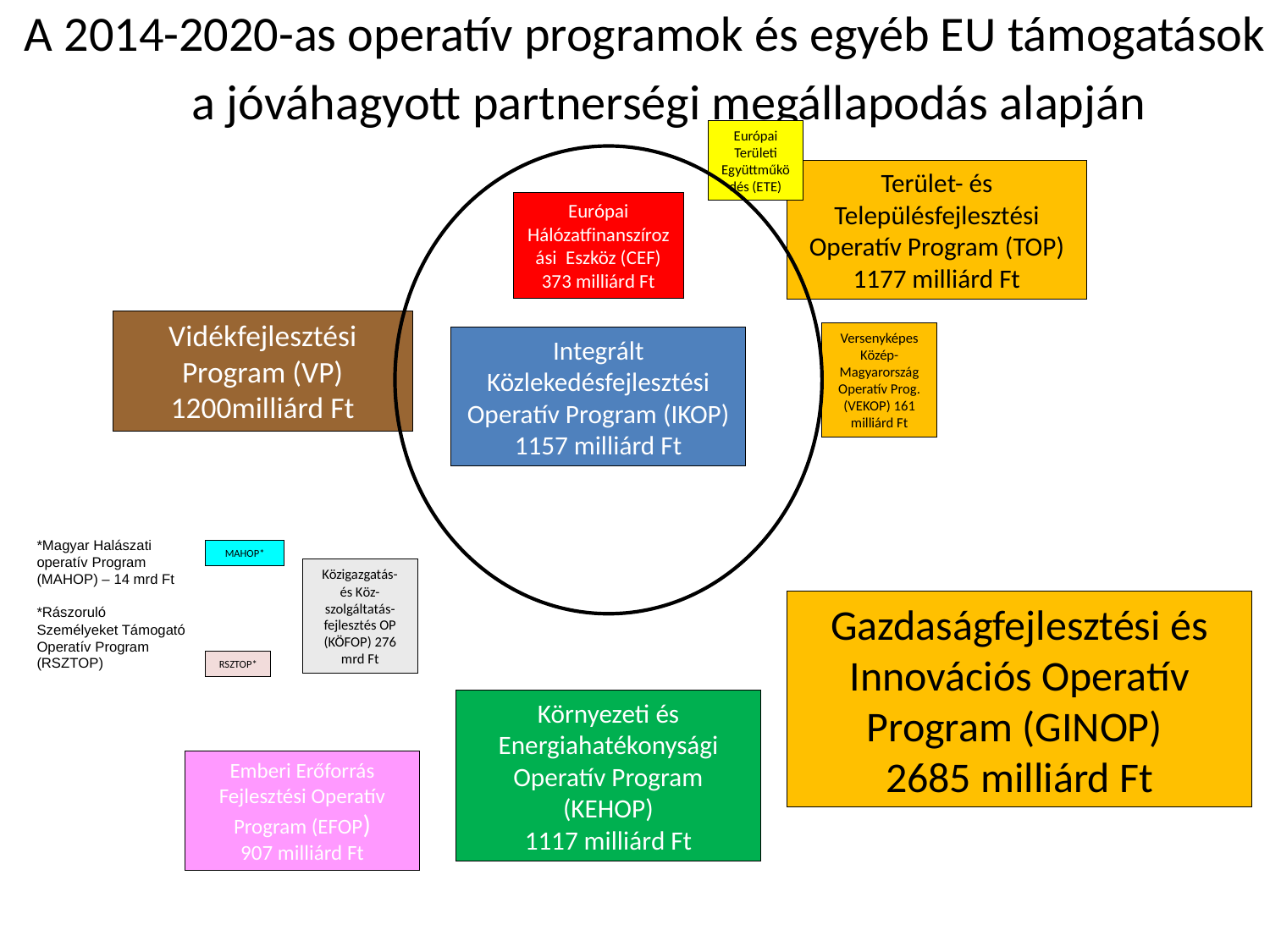

A 2014-2020-as operatív programok és egyéb EU támogatások a jóváhagyott partnerségi megállapodás alapján
Európai Területi Együttműködés (ETE)

Európai Hálózatfinanszírozási  Eszköz (CEF)
373 milliárd Ft
Terület- és Településfejlesztési Operatív Program (TOP) 1177 milliárd Ft
Vidékfejlesztési Program (VP)
1200milliárd Ft
Integrált Közlekedésfejlesztési Operatív Program (IKOP)
1157 milliárd Ft
Versenyképes Közép-Magyarország Operatív Prog. (VEKOP) 161 milliárd Ft
Gazdaságfejlesztési és Innovációs Operatív Program (GINOP)
2685 milliárd Ft
*Magyar Halászati operatív Program (MAHOP) – 14 mrd Ft

*Rászoruló Személyeket Támogató Operatív Program (RSZTOP)
MAHOP*
Közigazgatás- és Köz-szolgáltatás-fejlesztés OP (KÖFOP) 276 mrd Ft
Környezeti és Energiahatékonysági Operatív Program (KEHOP)
1117 milliárd Ft
RSZTOP*
Emberi Erőforrás Fejlesztési Operatív Program (EFOP)
907 milliárd Ft